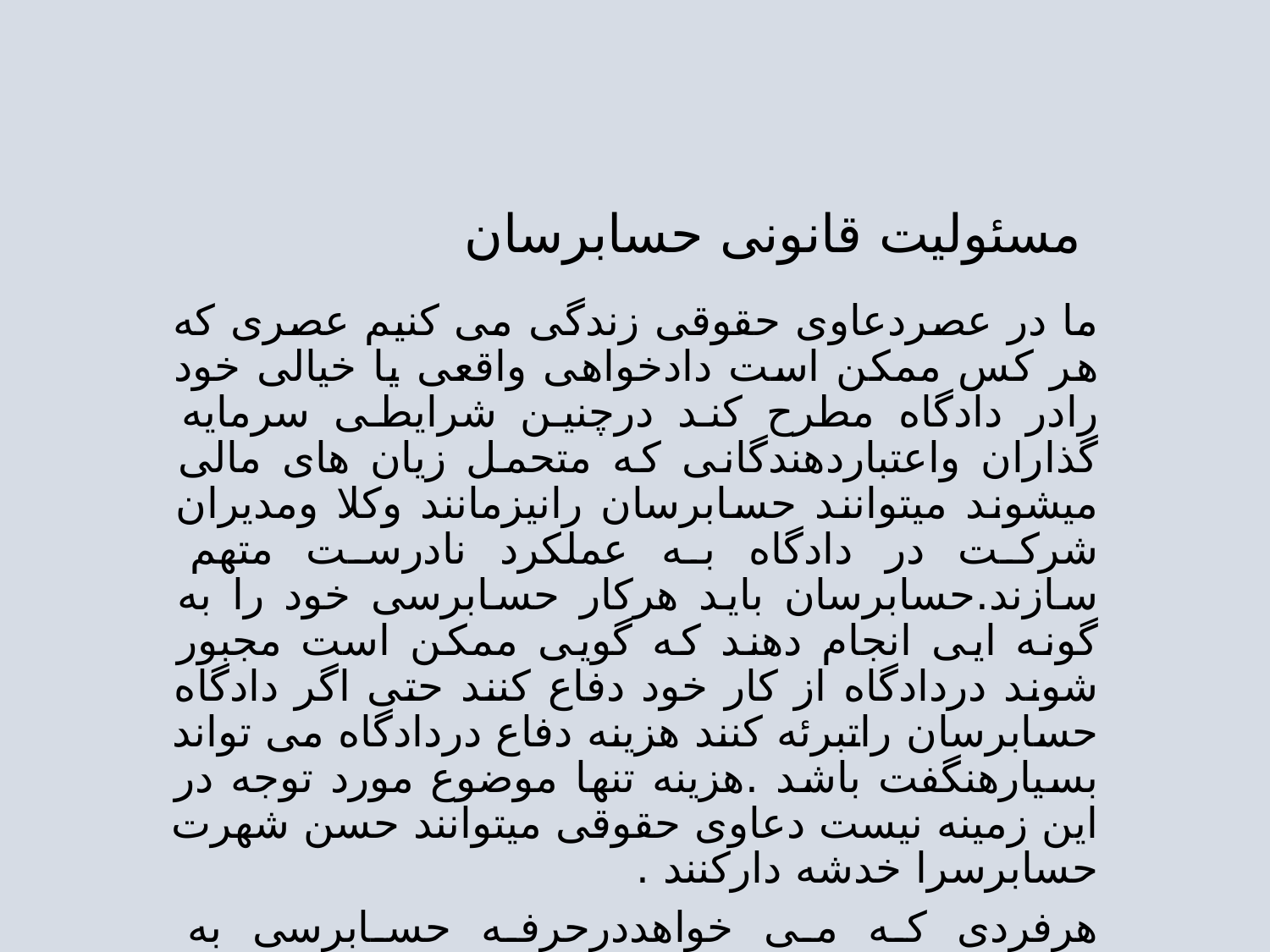

# مسئولیت قانونی حسابرسان
ما در عصردعاوی حقوقی زندگی می کنیم عصری که هر کس ممکن است دادخواهی واقعی یا خیالی خود رادر دادگاه مطرح کند درچنین شرایطی سرمایه گذاران واعتباردهندگانی که متحمل زیان های مالی میشوند میتوانند حسابرسان رانیزمانند وکلا ومدیران شرکت در دادگاه به عملکرد نادرست متهم سازند.حسابرسان باید هرکار حسابرسی خود را به گونه ایی انجام دهند که گویی ممکن است مجبور شوند دردادگاه از کار خود دفاع کنند حتی اگر دادگاه حسابرسان راتبرئه کنند هزینه دفاع دردادگاه می تواند بسیارهنگفت باشد .هزینه تنها موضوع مورد توجه در این زمینه نیست دعاوی حقوقی میتوانند حسن شهرت حسابرسرا خدشه دارکنند .
هرفردی که می خواهددرحرفه حسابرسی به کارمشغول شود باید از مسئولیت های قانونی  که به طور ذاتی در این حرفه وجود دارد اگاه باشد